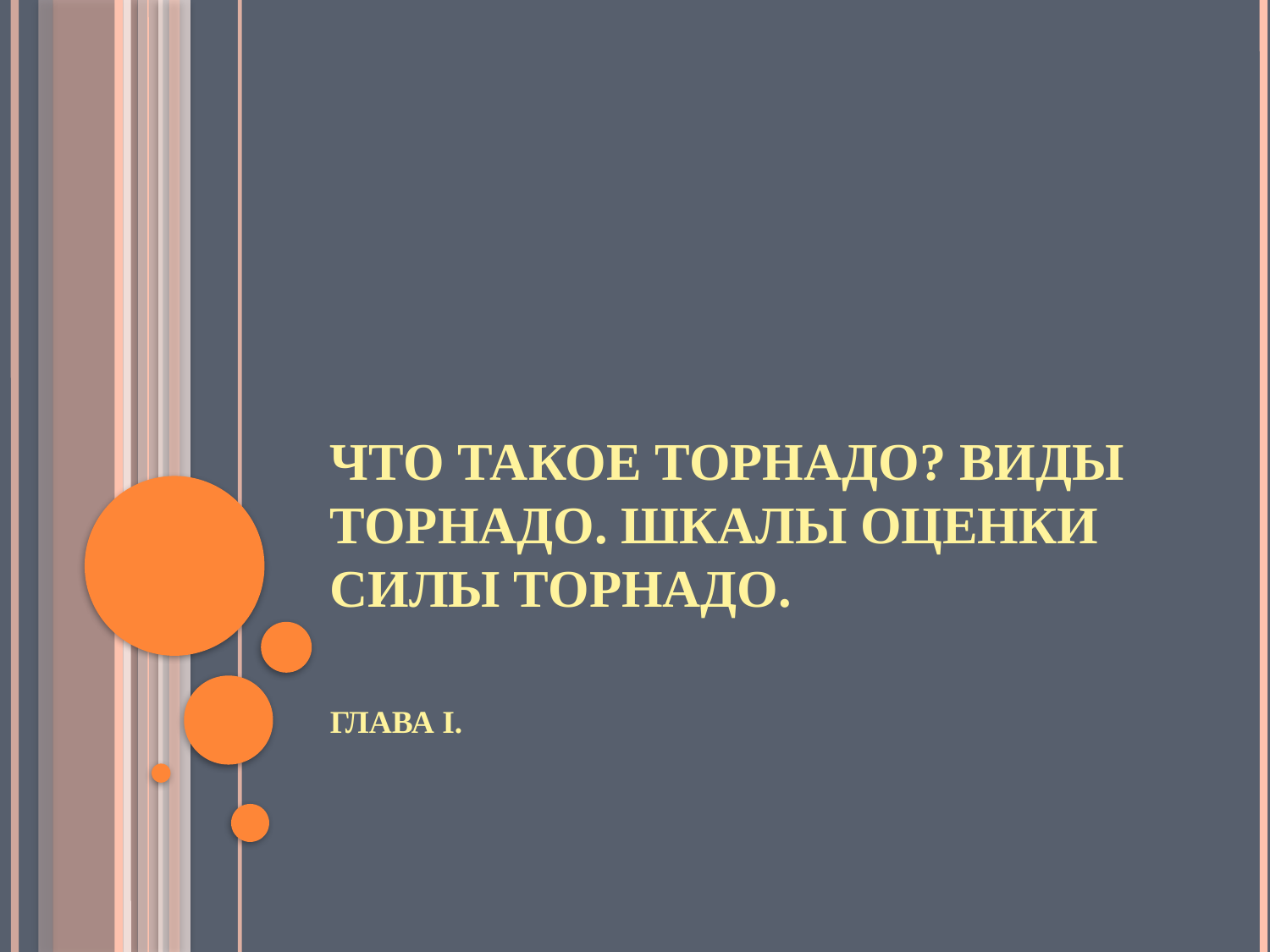

# Что такое торнадо? Виды торнадо. Шкалы оценки силы торнадо.
ГЛАВА I.